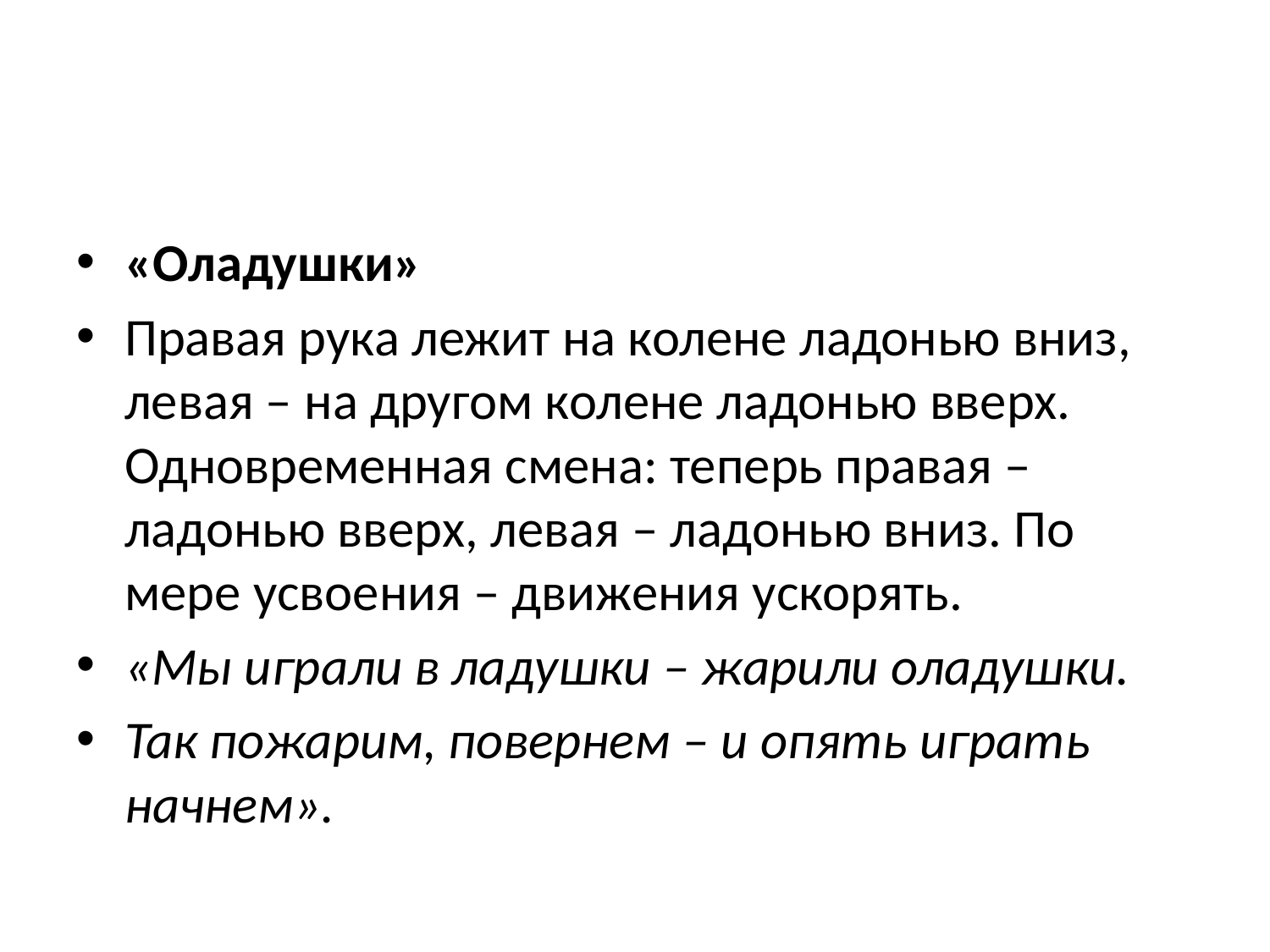

#
«Оладушки»
Правая рука лежит на колене ладонью вниз, левая – на другом колене ладонью вверх. Одновременная смена: теперь правая – ладонью вверх, левая – ладонью вниз. По мере усвоения – движения ускорять.
«Мы играли в ладушки – жарили оладушки.
Так пожарим, повернем – и опять играть начнем».